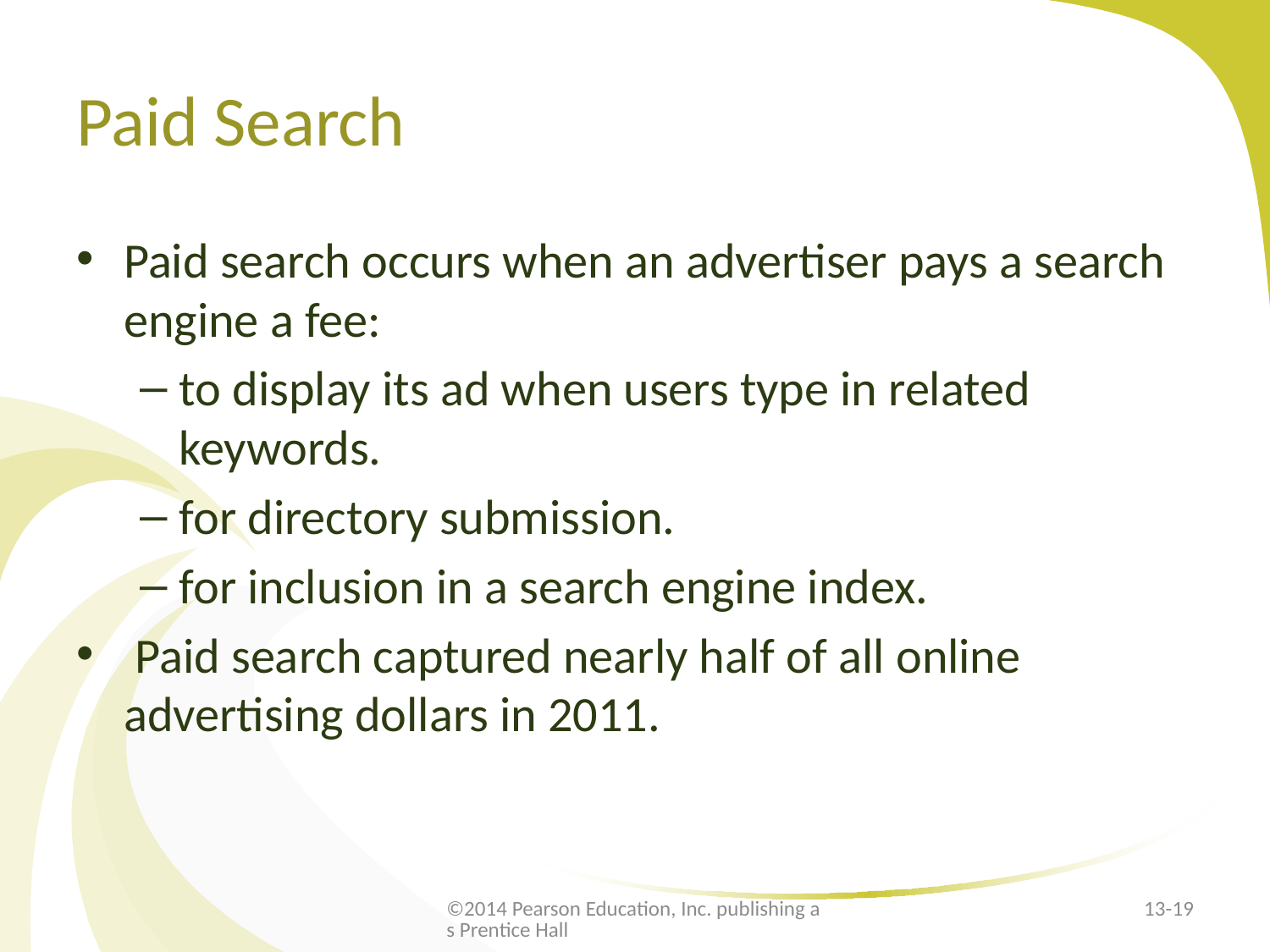

# Paid Search
Paid search occurs when an advertiser pays a search engine a fee:
to display its ad when users type in related keywords.
for directory submission.
for inclusion in a search engine index.
 Paid search captured nearly half of all online advertising dollars in 2011.
©2014 Pearson Education, Inc. publishing as Prentice Hall
13-19